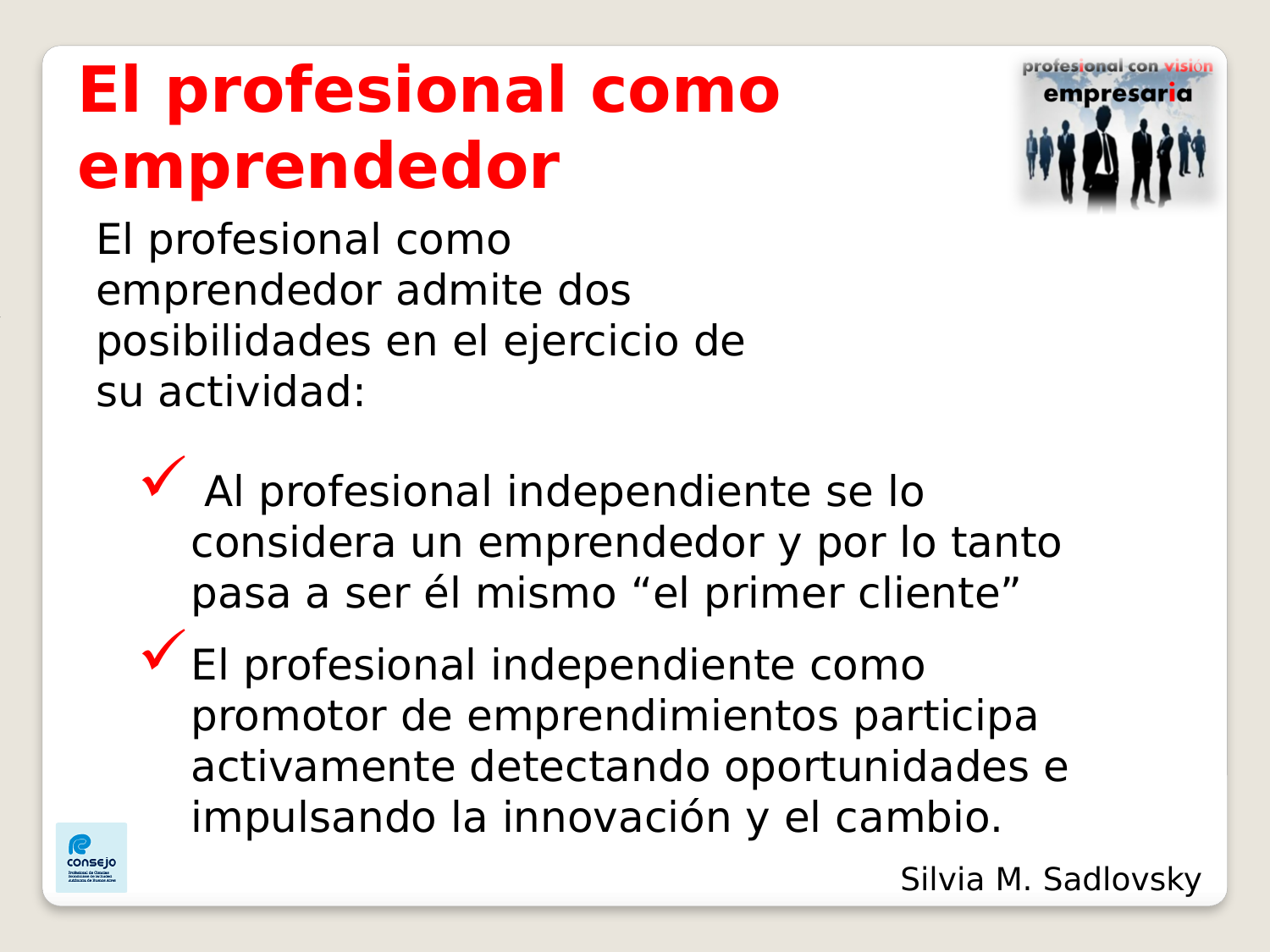

El profesional como emprendedor

	El profesional como emprendedor admite dos posibilidades en el ejercicio de su actividad:

 Al profesional independiente se lo considera un emprendedor y por lo tanto pasa a ser él mismo “el primer cliente”
El profesional independiente como promotor de emprendimientos participa activamente detectando oportunidades e impulsando la innovación y el cambio.

Silvia M. Sadlovsky